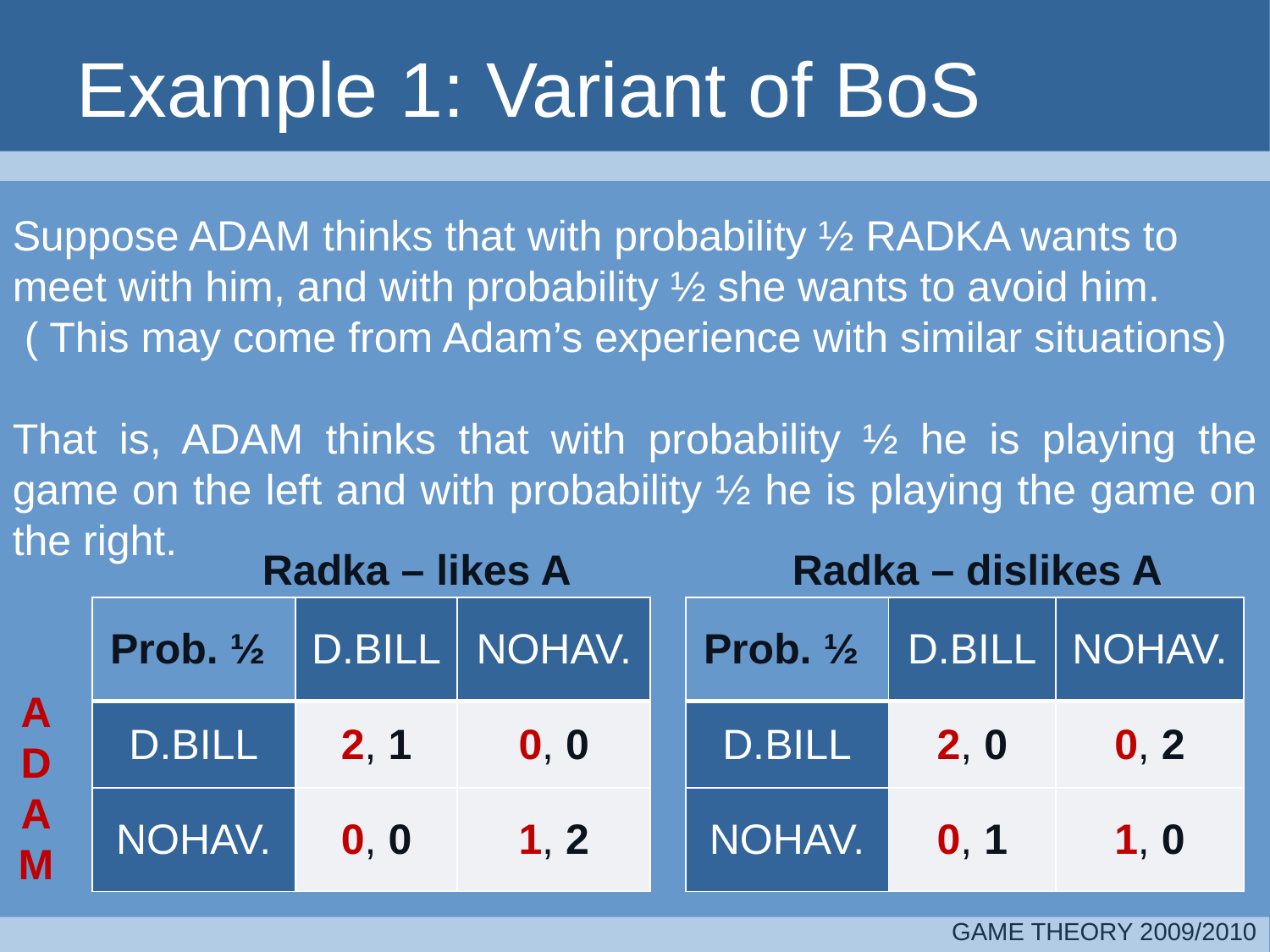

# Example 1: Variant of BoS
Suppose ADAM thinks that with probability ½ RADKA wants to meet with him, and with probability ½ she wants to avoid him.
 ( This may come from Adam’s experience with similar situations)

That is, ADAM thinks that with probability ½ he is playing the game on the left and with probability ½ he is playing the game on the right.

Radka – likes A
Radka – dislikes A
| Prob. ½ | D.BILL | NOHAV. |
| --- | --- | --- |
| D.BILL | 2, 1 | 0, 0 |
| NOHAV. | 0, 0 | 1, 2 |
| Prob. ½ | D.BILL | NOHAV. |
| --- | --- | --- |
| D.BILL | 2, 0 | 0, 2 |
| NOHAV. | 0, 1 | 1, 0 |
ADAM
GAME THEORY 2009/2010